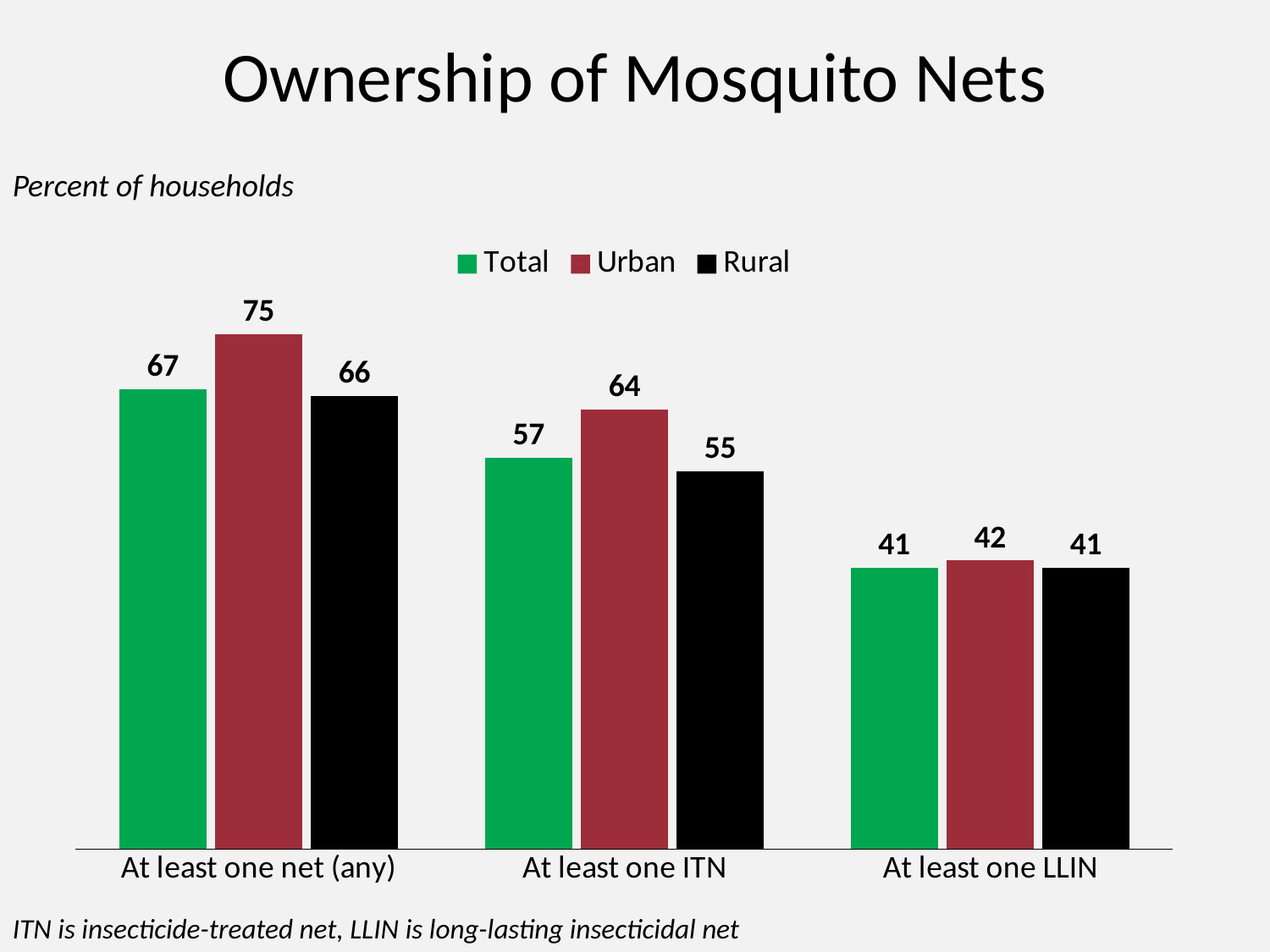

# Ownership of Mosquito Nets
Percent of households

### Chart

| Category | Total | Urban | Rural |
|---|---|---|---|
| At least one net (any) | 67.0 | 75.0 | 66.0 |
| At least one ITN | 57.0 | 64.0 | 55.0 |
| At least one LLIN | 41.0 | 42.0 | 41.0 |
ITN is insecticide-treated net, LLIN is long-lasting insecticidal net